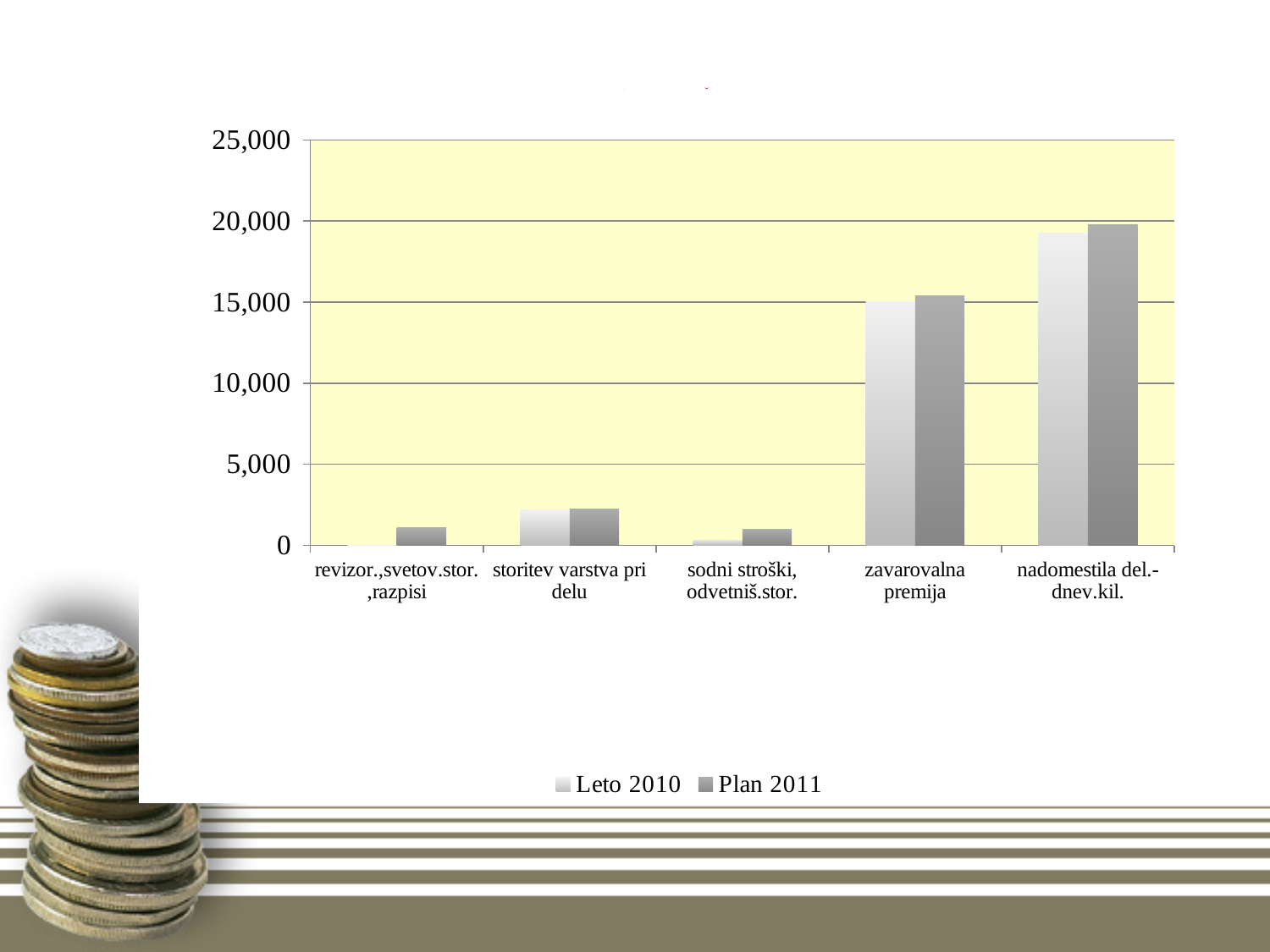

# Plan 2011 – STROŠKI STORITEV

### Chart

| Category | Leto 2010 | Plan 2011 |
|---|---|---|
| revizor.,svetov.stor.,razpisi | 0.0 | 1078.2 |
| storitev varstva pri delu | 2179.5 | 2238.3500000000013 |
| sodni stroški, odvetniš.stor. | 317.52 | 1000.0 |
| zavarovalna premija | 15015.859999999991 | 15421.29 |
| nadomestila del.-dnev.kil. | 19274.57 | 19794.98000000001 |